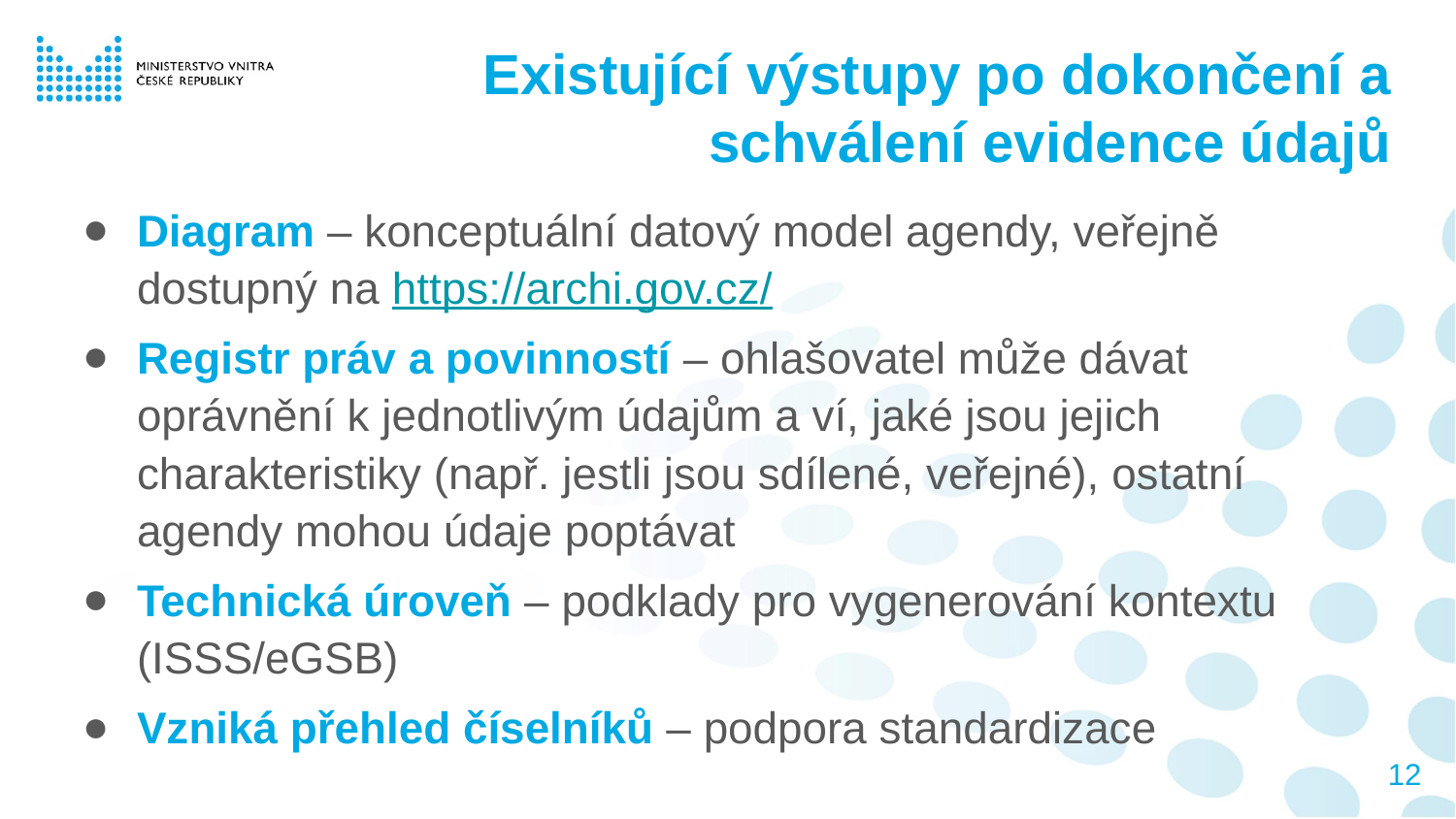

# Existující výstupy po dokončení a schválení evidence údajů
Diagram – konceptuální datový model agendy, veřejně dostupný na https://archi.gov.cz/
Registr práv a povinností – ohlašovatel může dávat oprávnění k jednotlivým údajům a ví, jaké jsou jejich charakteristiky (např. jestli jsou sdílené, veřejné), ostatní agendy mohou údaje poptávat
Technická úroveň – podklady pro vygenerování kontextu (ISSS/eGSB)
Vzniká přehled číselníků – podpora standardizace

12